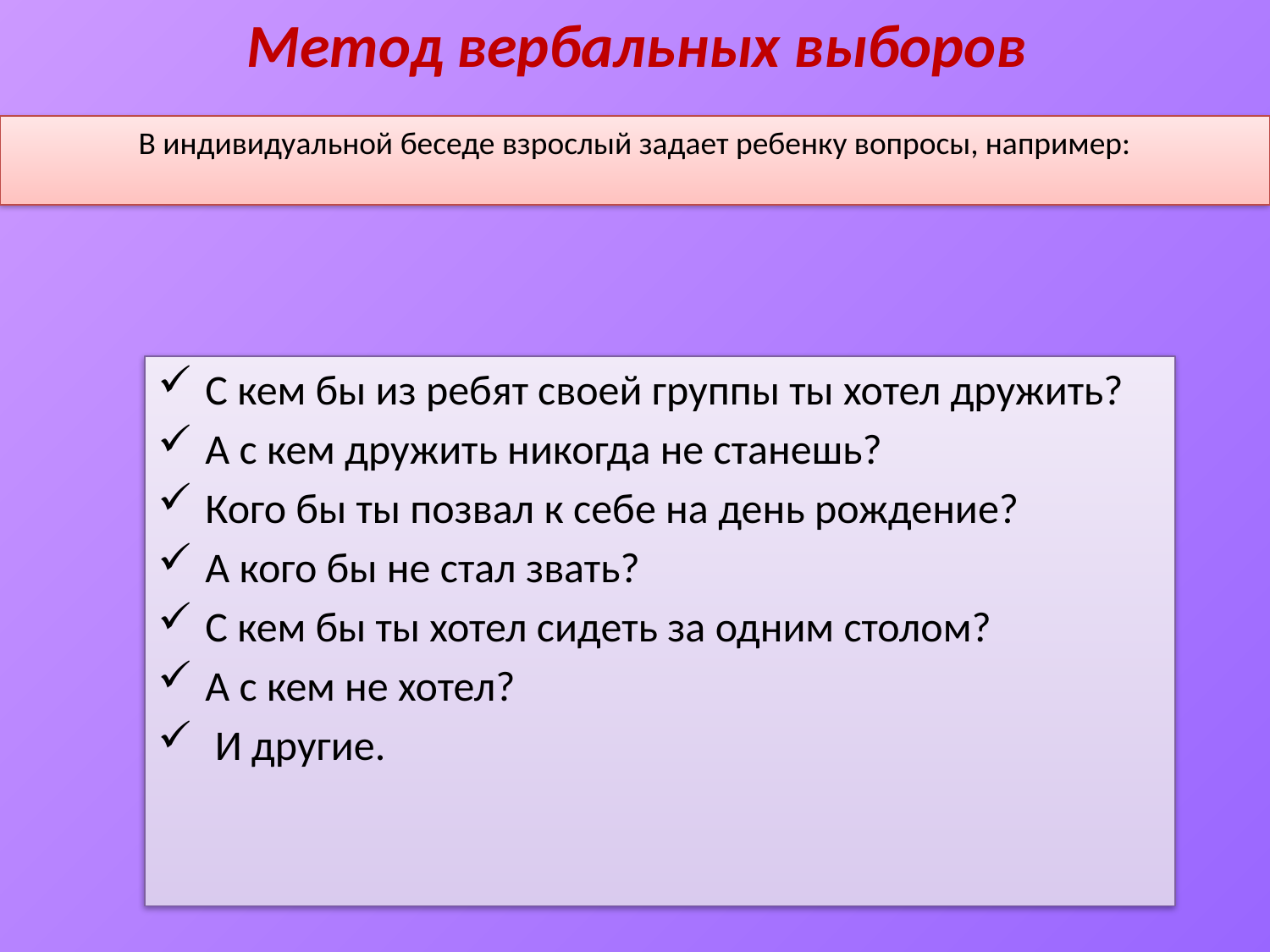

# Метод вербальных выборов
В индивидуальной беседе взрослый задает ребенку вопросы, например:

С кем бы из ребят своей группы ты хотел дружить?
А с кем дружить никогда не станешь?
Кого бы ты позвал к себе на день рождение?
А кого бы не стал звать?
С кем бы ты хотел сидеть за одним столом?
А с кем не хотел?
 И другие.